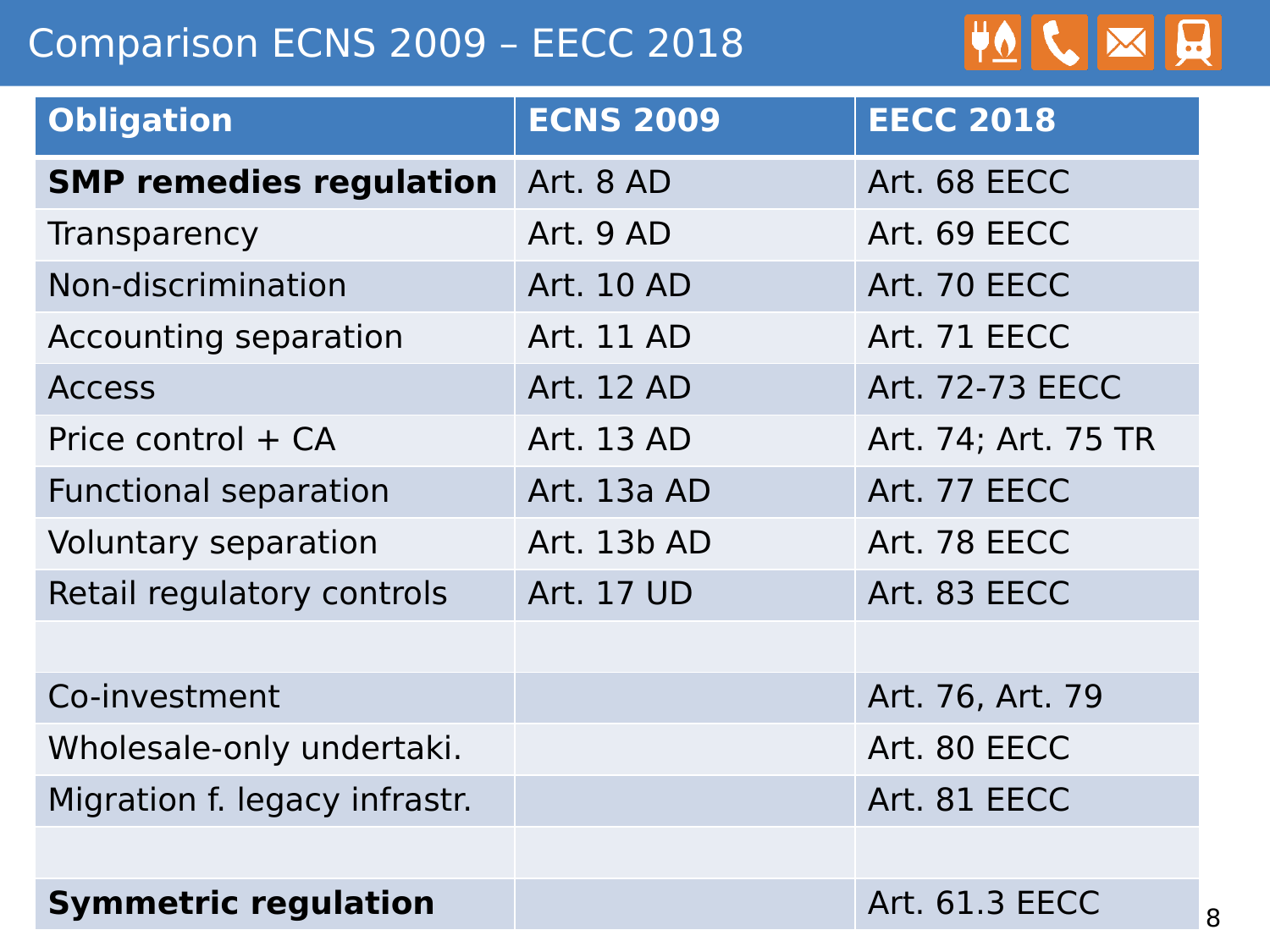

# Comparison ECNS 2009 – EECC 2018
| Obligation | ECNS 2009 | EECC 2018 |
| --- | --- | --- |
| SMP remedies regulation | Art. 8 AD | Art. 68 EECC |
| Transparency | Art. 9 AD | Art. 69 EECC |
| Non-discrimination | Art. 10 AD | Art. 70 EECC |
| Accounting separation | Art. 11 AD | Art. 71 EECC |
| Access | Art. 12 AD | Art. 72-73 EECC |
| Price control + CA | Art. 13 AD | Art. 74; Art. 75 TR |
| Functional separation | Art. 13a AD | Art. 77 EECC |
| Voluntary separation | Art. 13b AD | Art. 78 EECC |
| Retail regulatory controls | Art. 17 UD | Art. 83 EECC |
|  |  |  |
| Co-investment |  | Art. 76, Art. 79 |
| Wholesale-only undertaki. |  | Art. 80 EECC |
| Migration f. legacy infrastr. |  | Art. 81 EECC |
|  |  |  |
| Symmetric regulation |  | Art. 61.3 EECC |
8